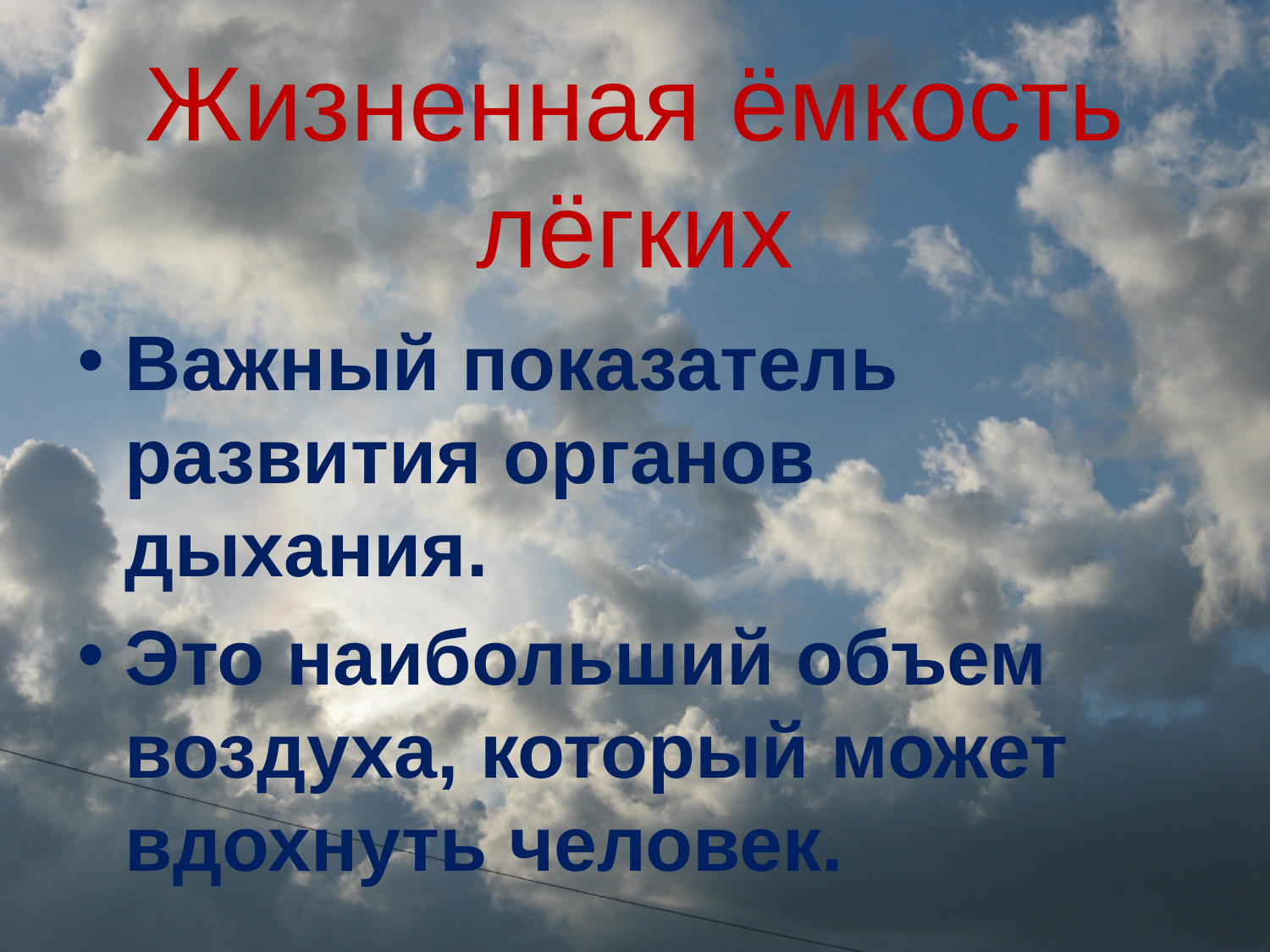

# Жизненная ёмкость лёгких
Важный показатель развития органов дыхания.
Это наибольший объем воздуха, который может вдохнуть человек.